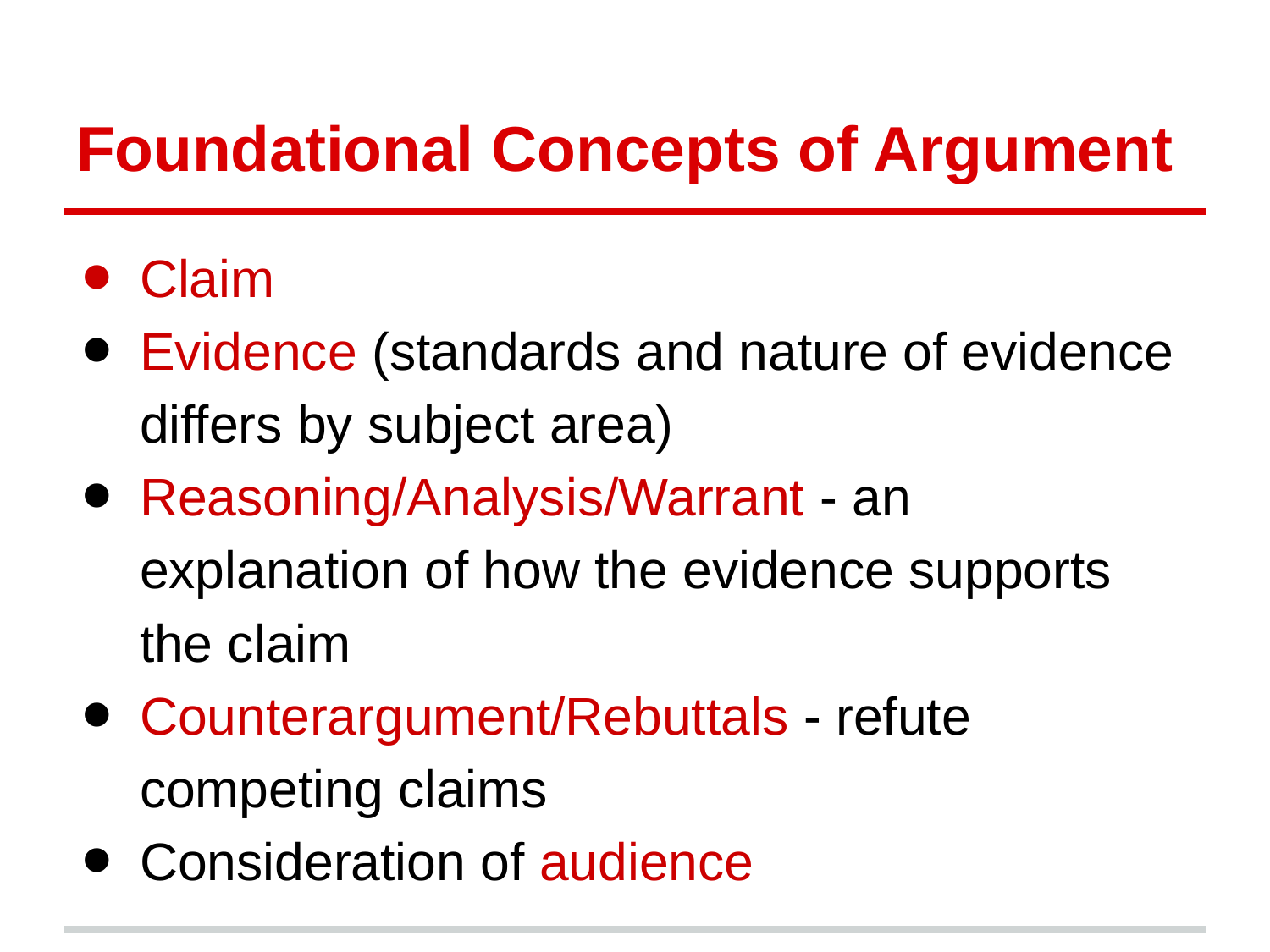

# Foundational Concepts of Argument
Claim
Evidence (standards and nature of evidence differs by subject area)
Reasoning/Analysis/Warrant - an explanation of how the evidence supports the claim
Counterargument/Rebuttals - refute competing claims
Consideration of audience